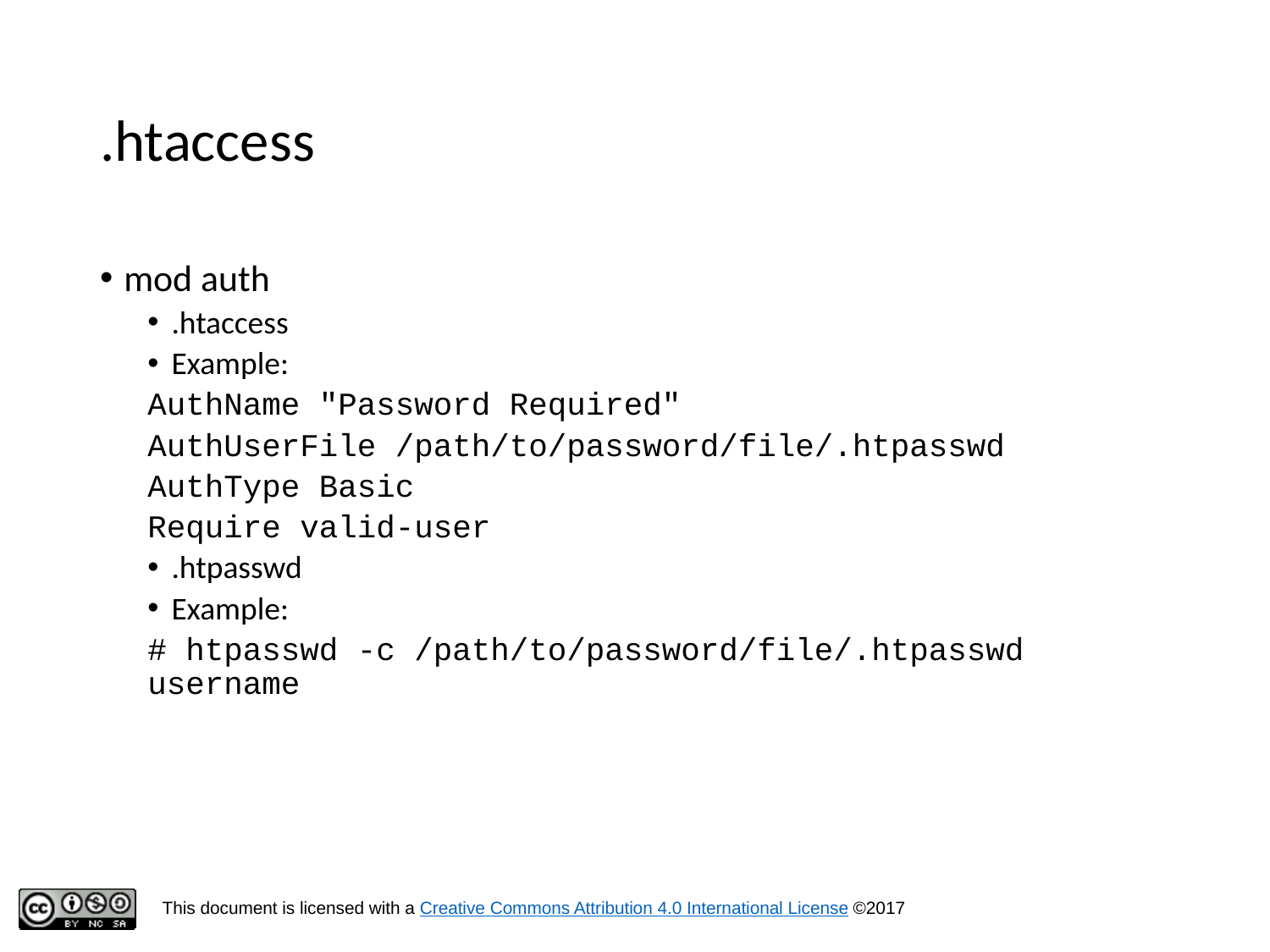

# .htaccess
mod auth
.htaccess
Example:
AuthName "Password Required"
AuthUserFile /path/to/password/file/.htpasswd
AuthType Basic
Require valid-user
.htpasswd
Example:
# htpasswd -c /path/to/password/file/.htpasswd username